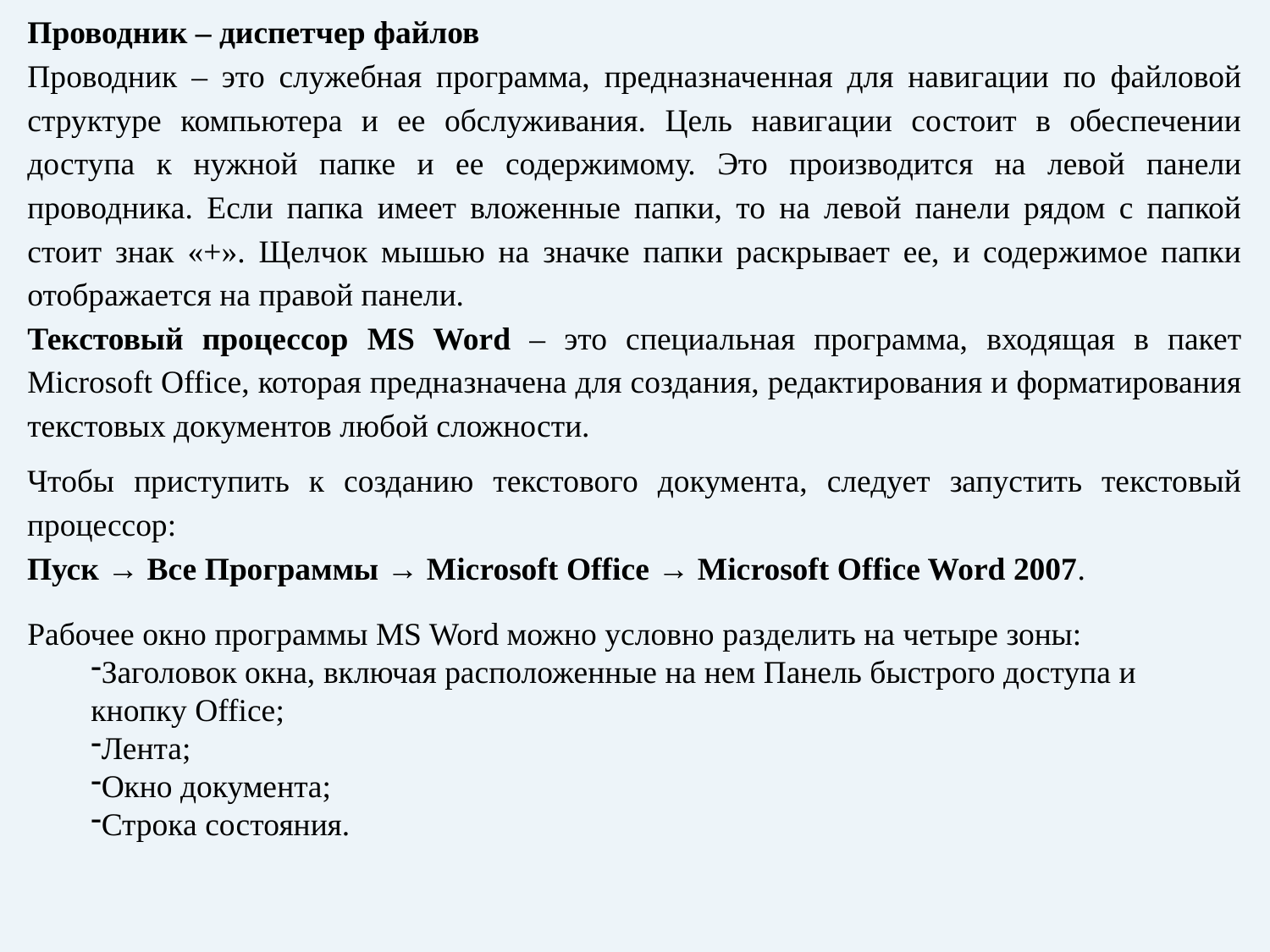

Проводник – диспетчер файлов
Проводник – это служебная программа, предназначенная для навигации по файловой структуре компьютера и ее обслуживания. Цель навигации состоит в обеспечении доступа к нужной папке и ее содержимому. Это производится на левой панели проводника. Если папка имеет вложенные папки, то на левой панели рядом с папкой стоит знак «+». Щелчок мышью на значке папки раскрывает ее, и содержимое папки отображается на правой панели.
Текстовый процессор MS Word – это специальная программа, входящая в пакет Microsoft Office, которая предназначена для создания, редактирования и форматирования текстовых документов любой сложности.
Чтобы приступить к созданию текстового документа, следует запустить текстовый процессор:
Пуск → Все Программы → Microsoft Office → Microsoft Office Word 2007.
Рабочее окно программы MS Word можно условно разделить на четыре зоны:
Заголовок окна, включая расположенные на нем Панель быстрого доступа и кнопку Office;
Лента;
Окно документа;
Строка состояния.